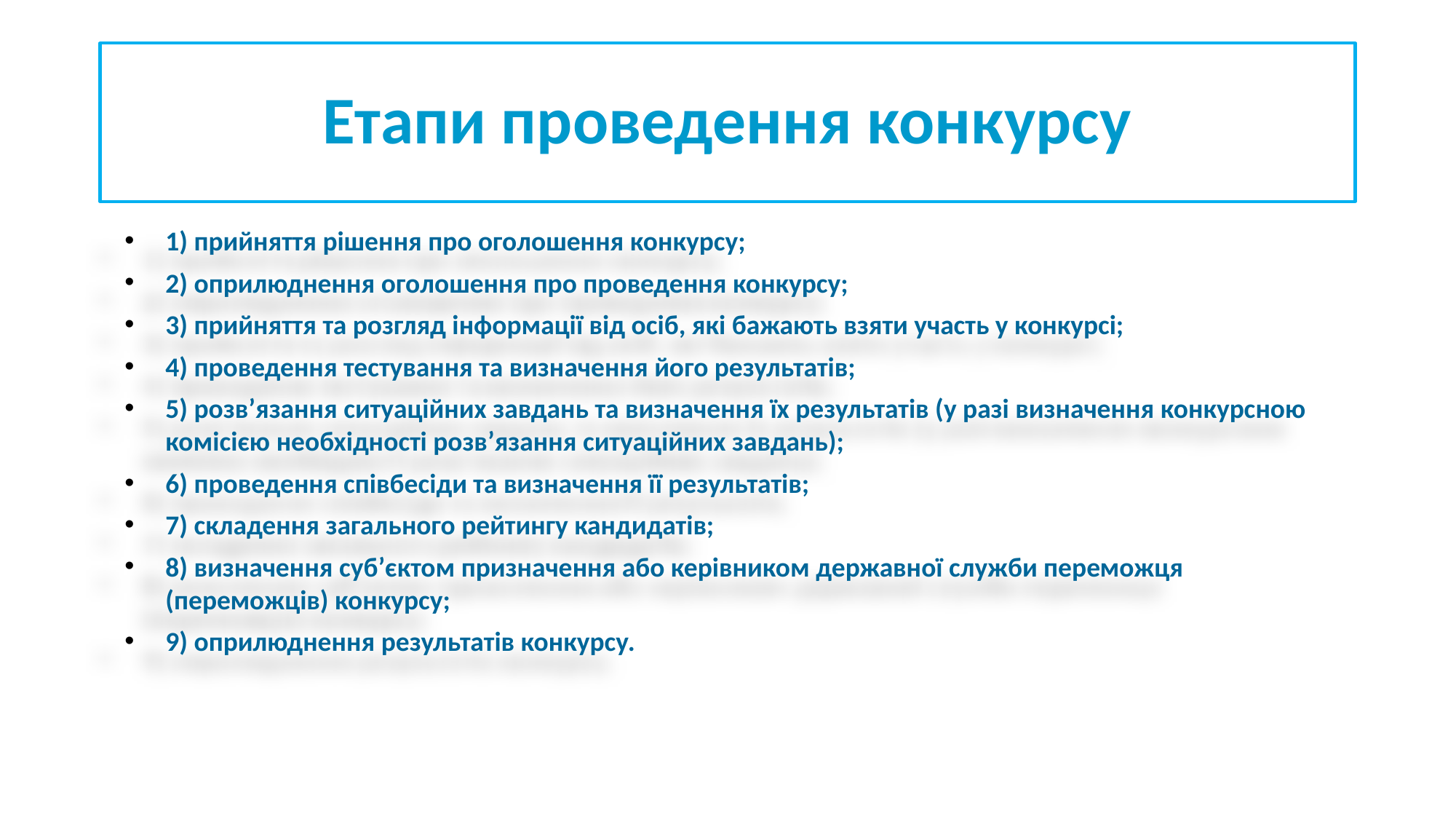

# Етапи проведення конкурсу
1) прийняття рішення про оголошення конкурсу;
2) оприлюднення оголошення про проведення конкурсу;
3) прийняття та розгляд інформації від осіб, які бажають взяти участь у конкурсі;
4) проведення тестування та визначення його результатів;
5) розв’язання ситуаційних завдань та визначення їх результатів (у разі визначення конкурсною комісією необхідності розв’язання ситуаційних завдань);
6) проведення співбесіди та визначення її результатів;
7) складення загального рейтингу кандидатів;
8) визначення суб’єктом призначення або керівником державної служби переможця (переможців) конкурсу;
9) оприлюднення результатів конкурсу.